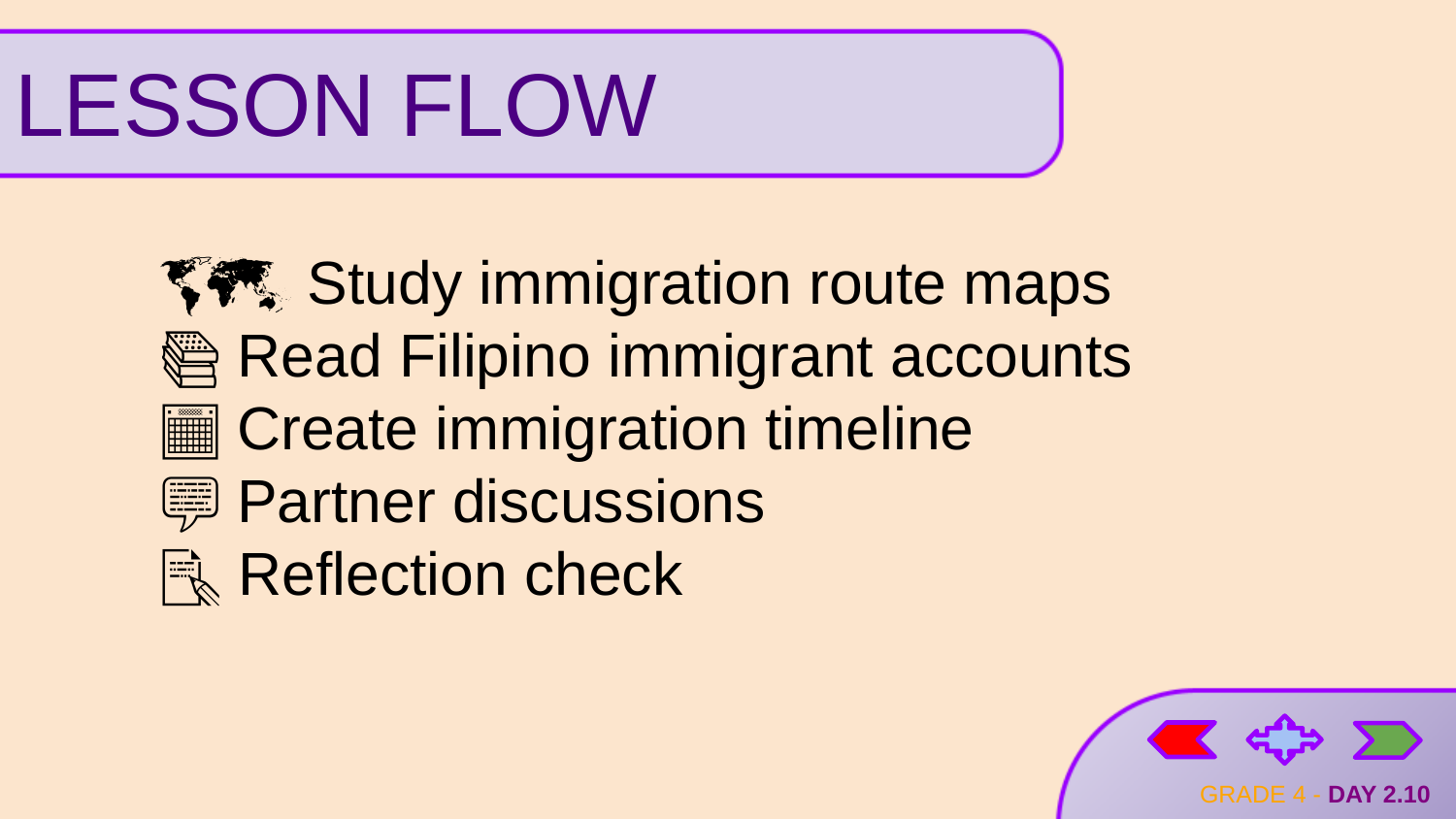

# LESSON FLOW

🗺️ Study immigration route maps
📚 Read Filipino immigrant accounts
📅 Create immigration timeline
💬 Partner discussions
📝 Reflection check

GRADE 4 - DAY 2.10